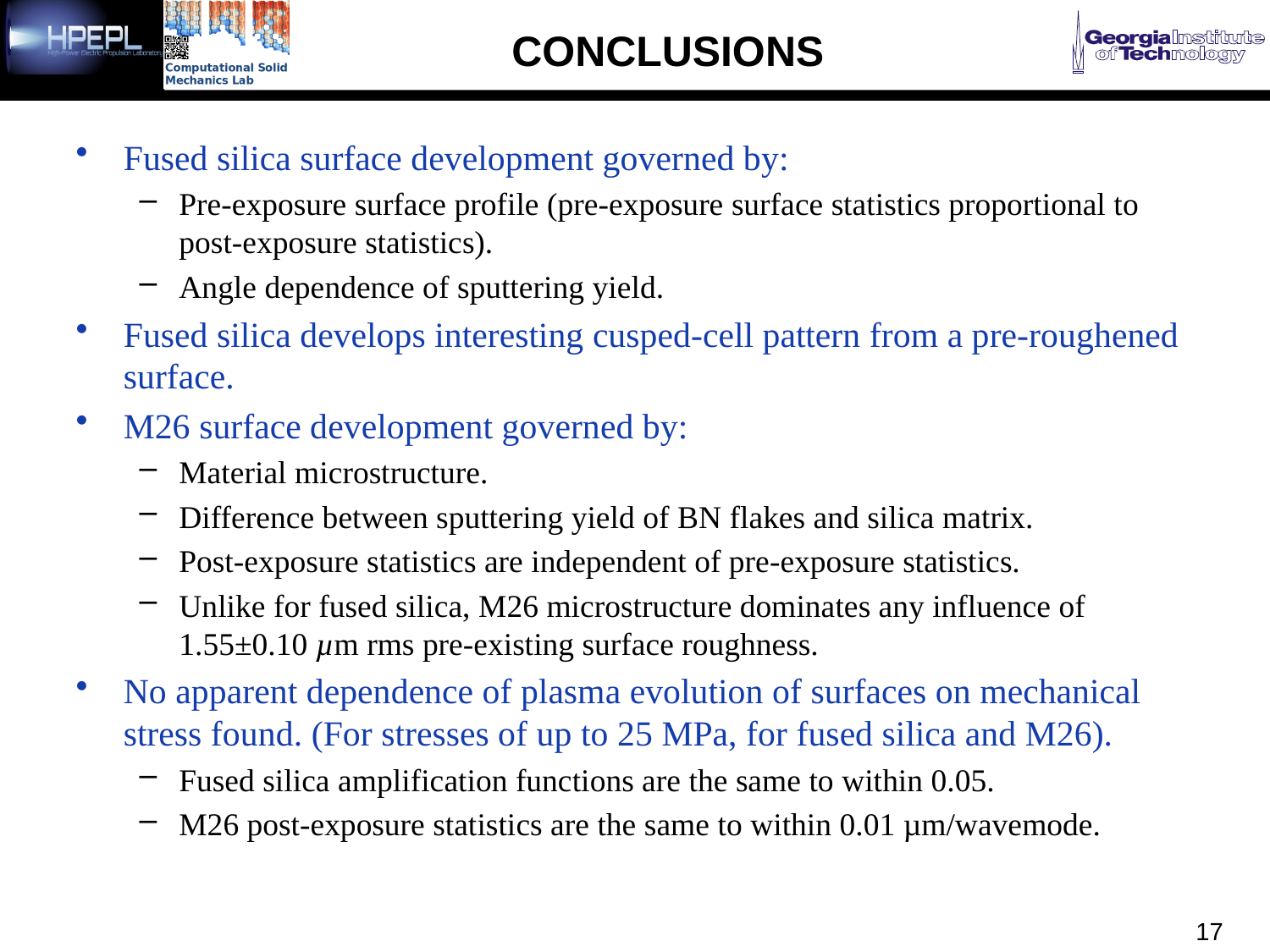

# Conclusions
Fused silica surface development governed by:
Pre-exposure surface profile (pre-exposure surface statistics proportional to post-exposure statistics).
Angle dependence of sputtering yield.
Fused silica develops interesting cusped-cell pattern from a pre-roughened surface.
M26 surface development governed by:
Material microstructure.
Difference between sputtering yield of BN flakes and silica matrix.
Post-exposure statistics are independent of pre-exposure statistics.
Unlike for fused silica, M26 microstructure dominates any influence of 1.55±0.10 µm rms pre-existing surface roughness.
No apparent dependence of plasma evolution of surfaces on mechanical stress found. (For stresses of up to 25 MPa, for fused silica and M26).
Fused silica amplification functions are the same to within 0.05.
M26 post-exposure statistics are the same to within 0.01 µm/wavemode.
17